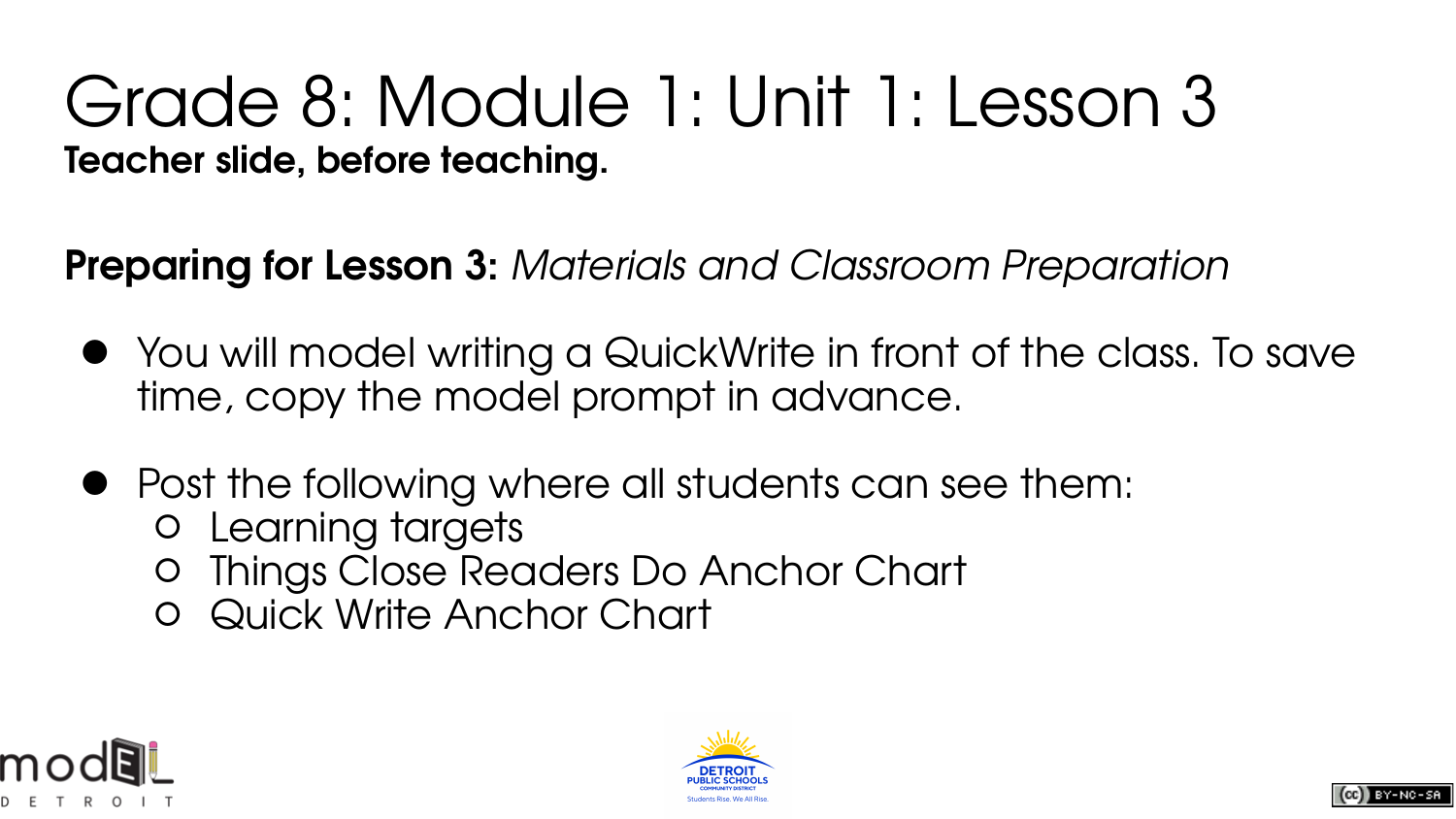

# Grade 8: Module 1: Unit 1: Lesson 3
Teacher slide, before teaching.
Preparing for Lesson 3: Materials and Classroom Preparation

You will model writing a QuickWrite in front of the class. To save time, copy the model prompt in advance.

Post the following where all students can see them:
Learning targets
Things Close Readers Do Anchor Chart
Quick Write Anchor Chart